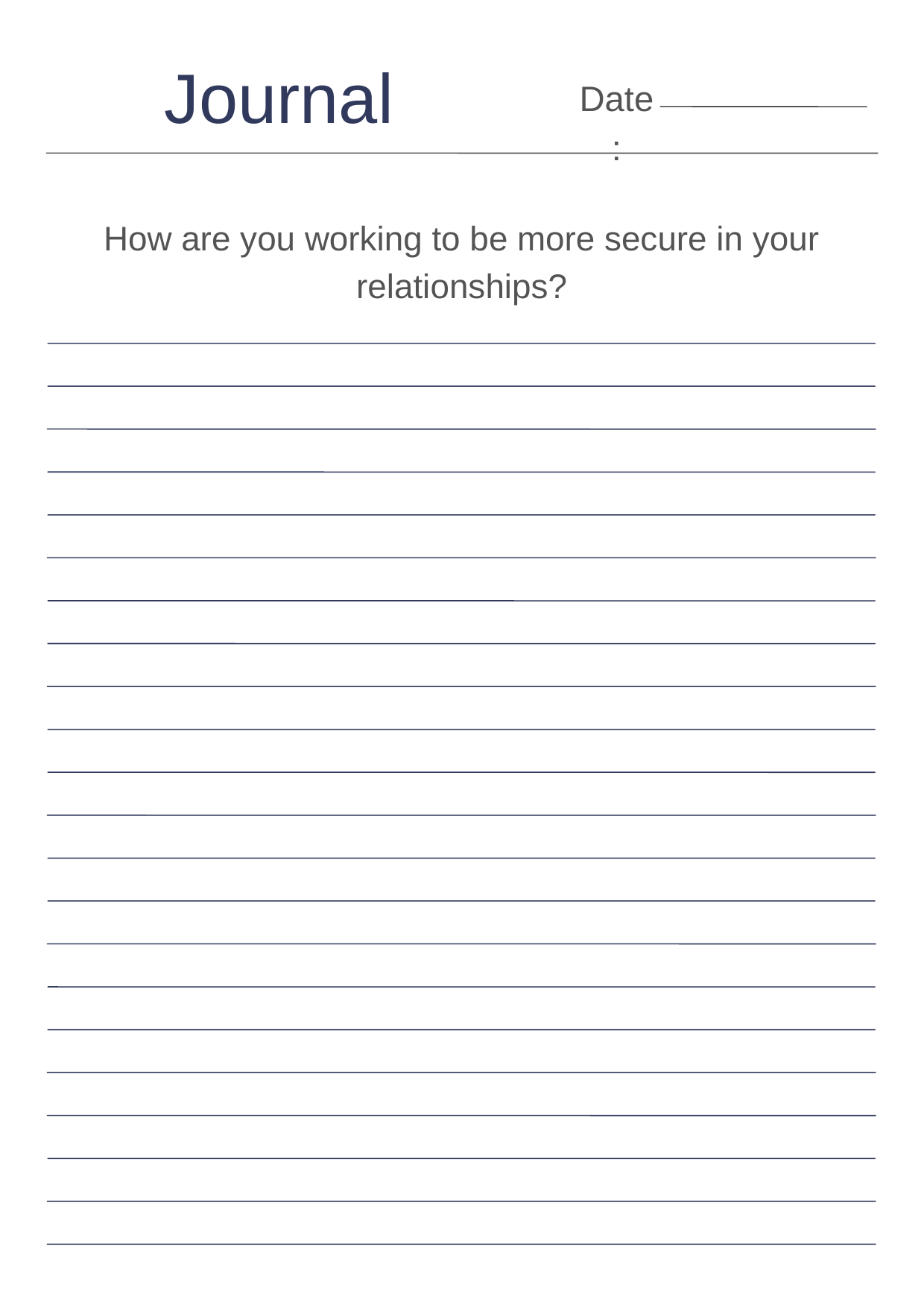

Journal
Date:

How are you working to be more secure in your relationships?